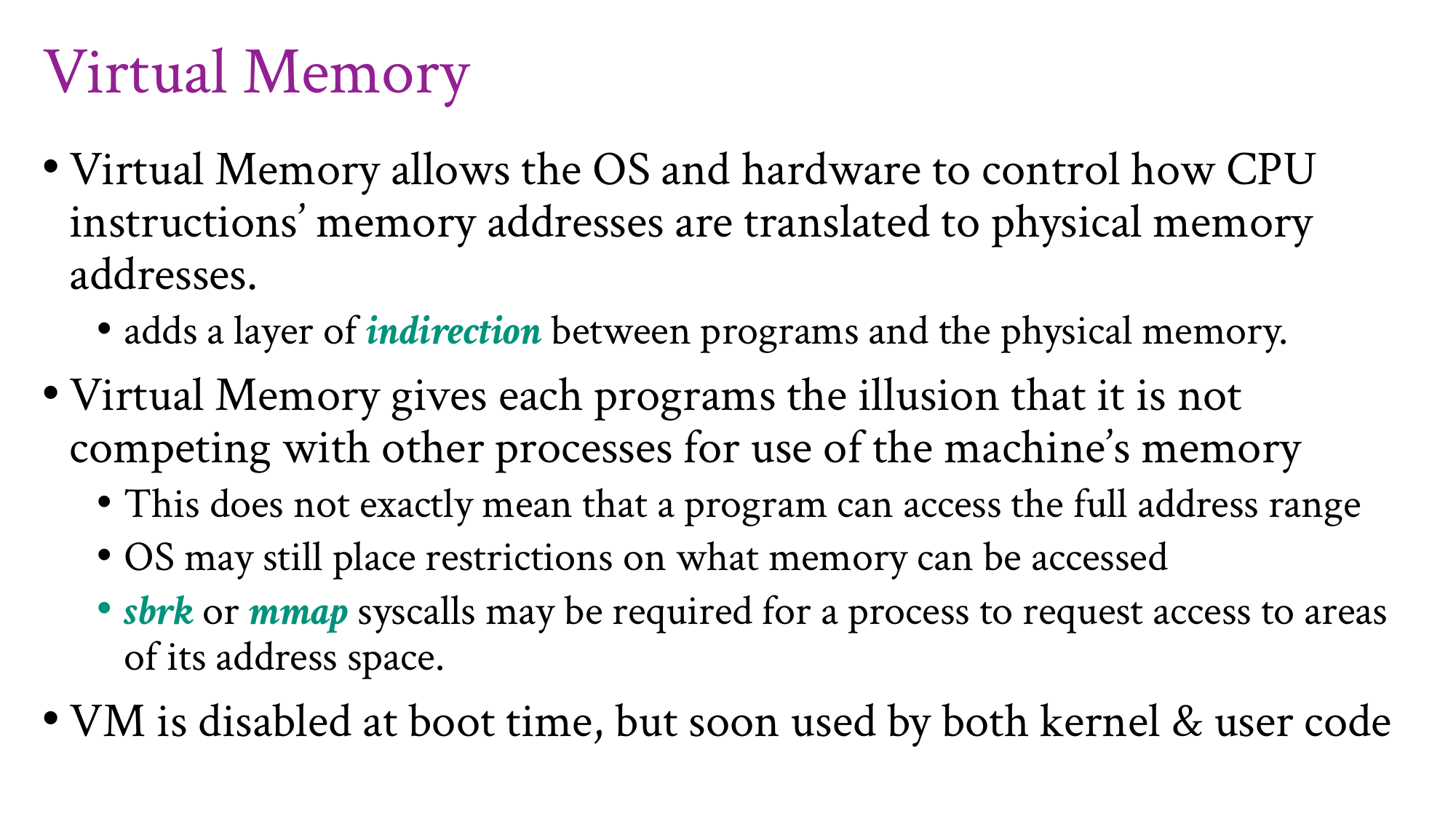

# Virtual Memory
Virtual Memory allows the OS and hardware to control how CPU instructions’ memory addresses are translated to physical memory addresses.
adds a layer of indirection between programs and the physical memory.
Virtual Memory gives each programs the illusion that it is not competing with other processes for use of the machine’s memory
This does not exactly mean that a program can access the full address range
OS may still place restrictions on what memory can be accessed
sbrk or mmap syscalls may be required for a process to request access to areas of its address space.
VM is disabled at boot time, but soon used by both kernel & user code